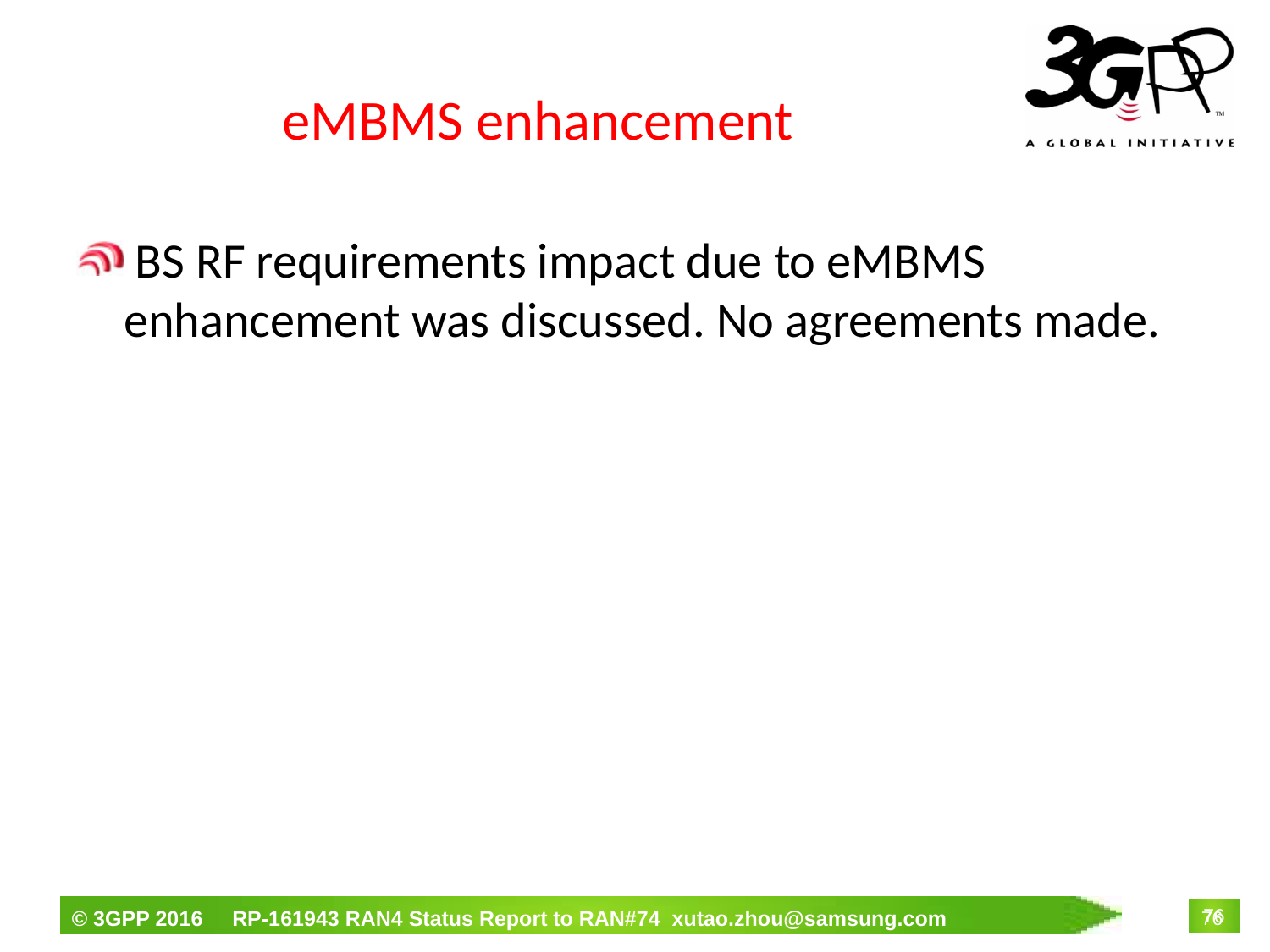

# eMBMS enhancement
 BS RF requirements impact due to eMBMS enhancement was discussed. No agreements made.

76